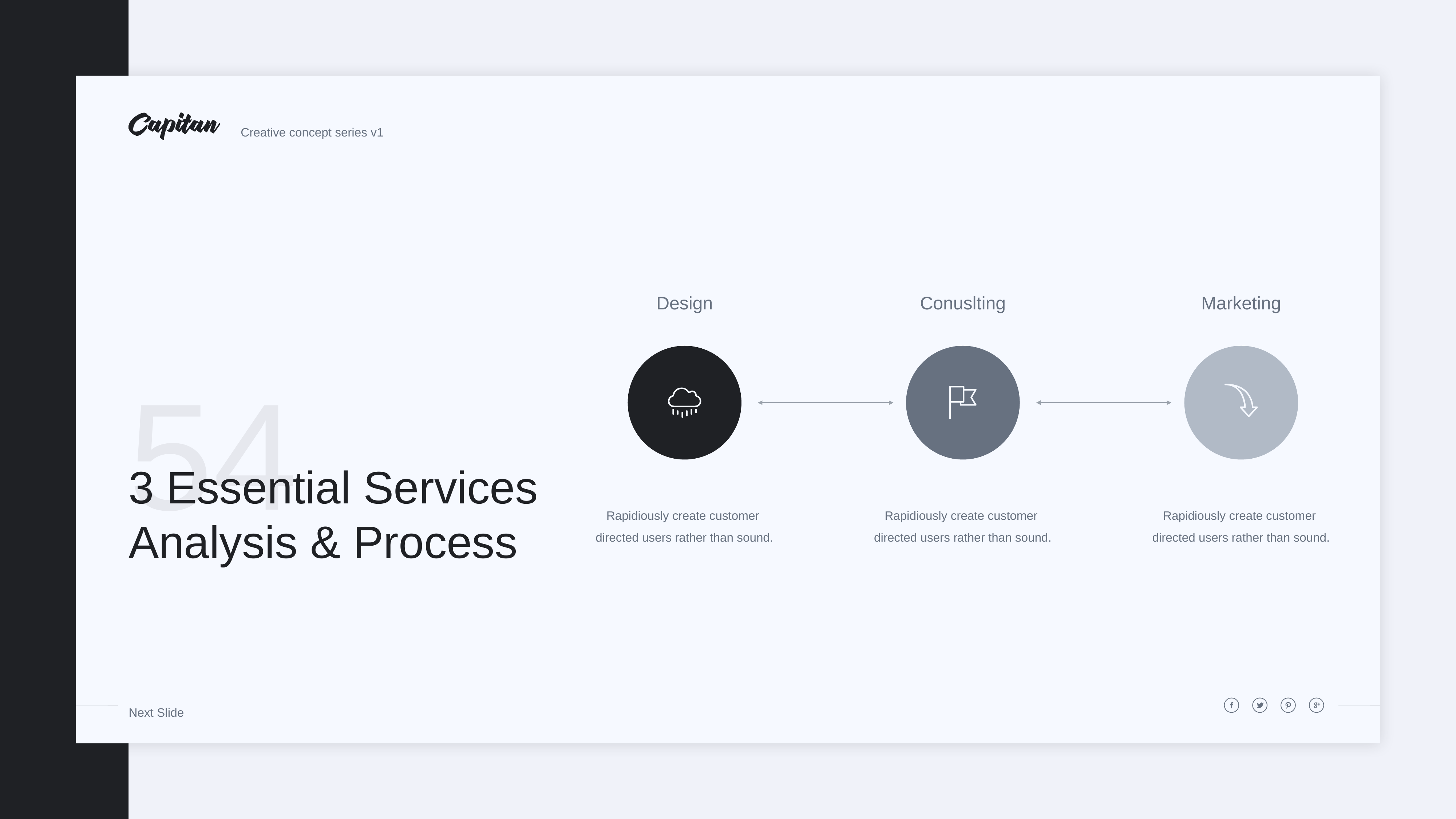

Design
Conuslting
Marketing

54

3 Essential Services
Analysis & Process
Rapidiously create customer
directed users rather than sound.
Rapidiously create customer
directed users rather than sound.
Rapidiously create customer
directed users rather than sound.